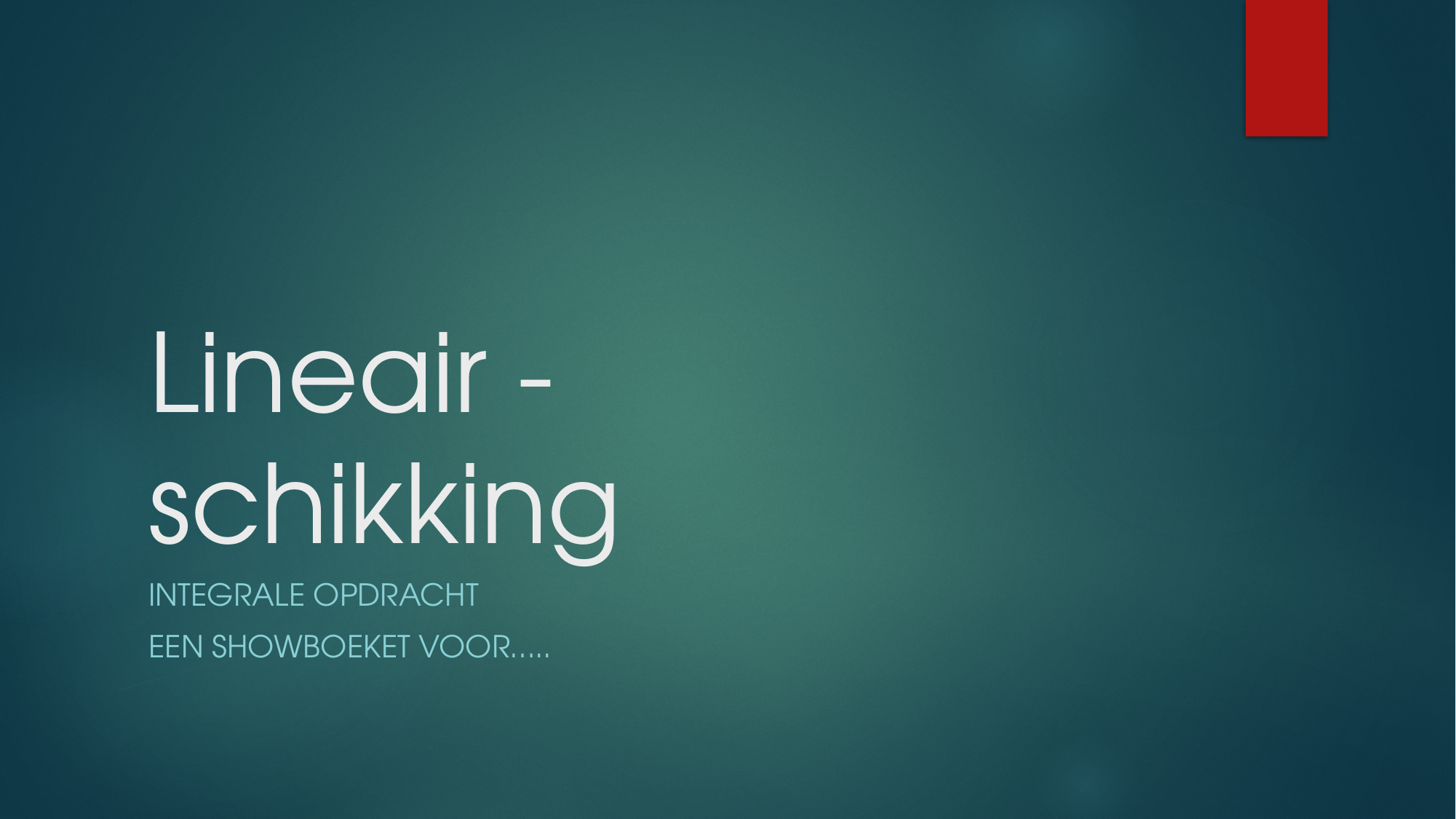

# Lineair - schikking
Integrale opdracht
Een showboeket voor…..